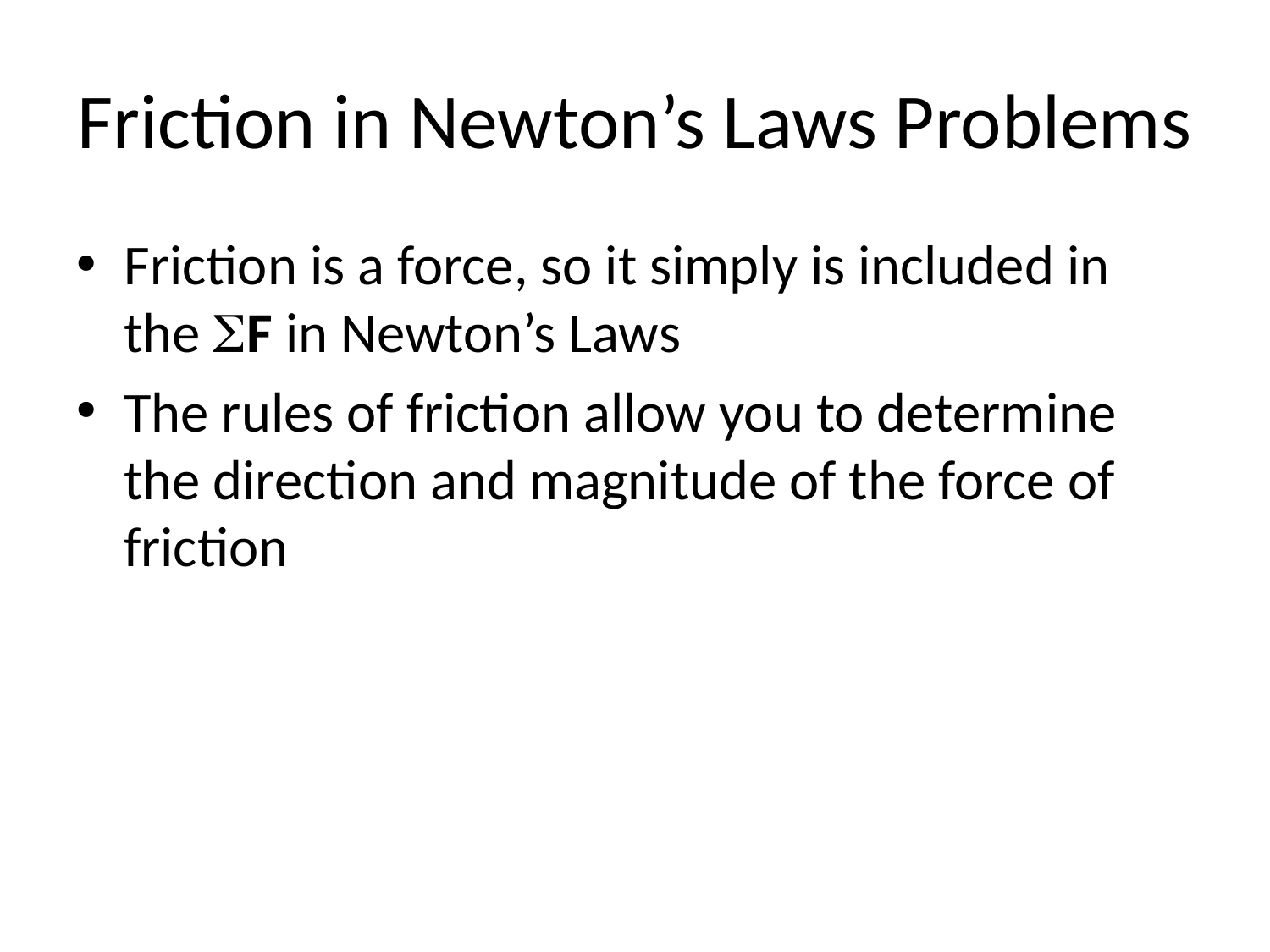

# Friction in Newton’s Laws Problems
Friction is a force, so it simply is included in the ΣF in Newton’s Laws
The rules of friction allow you to determine the direction and magnitude of the force of friction